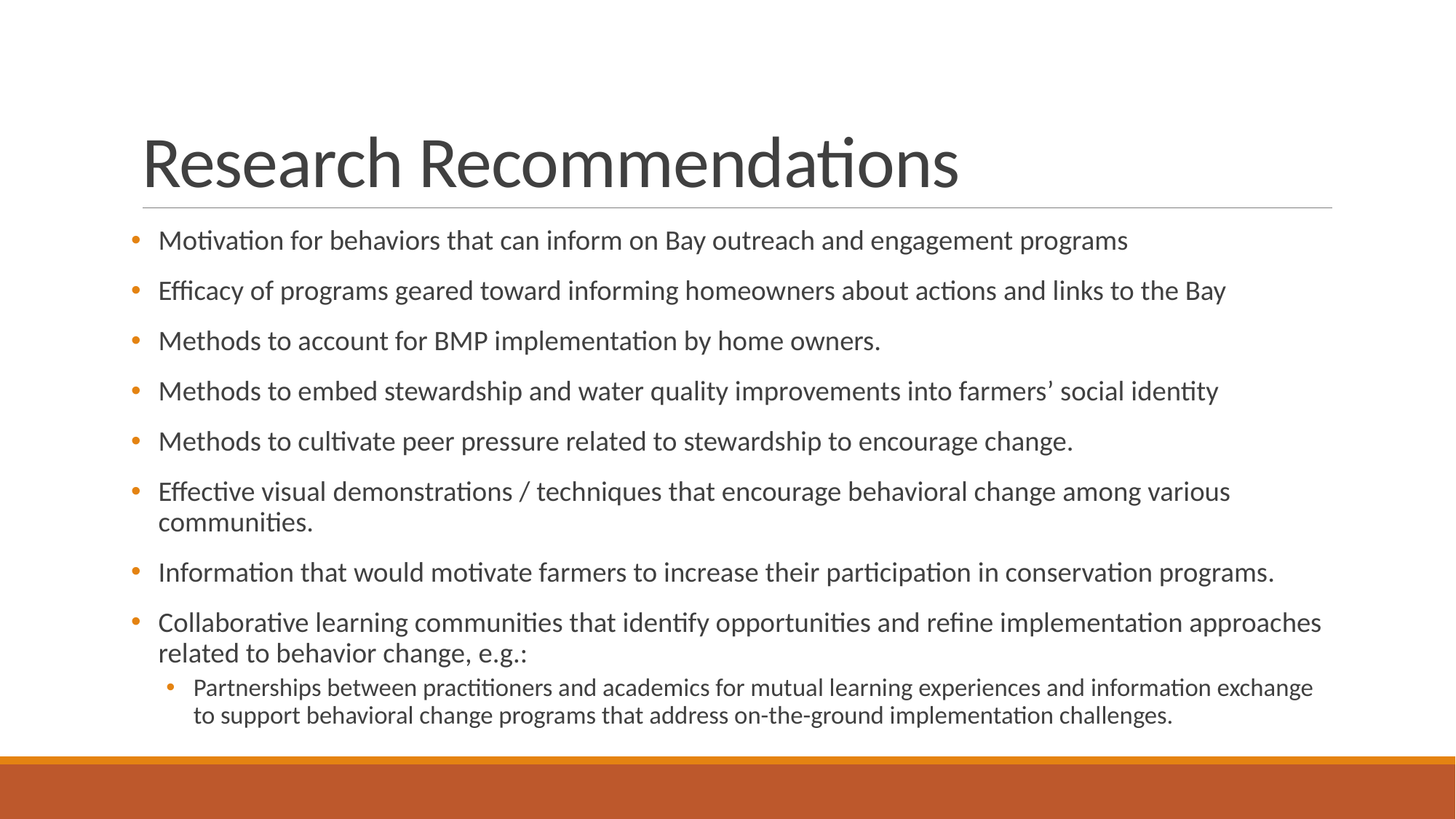

# Research Recommendations
Motivation for behaviors that can inform on Bay outreach and engagement programs
Efficacy of programs geared toward informing homeowners about actions and links to the Bay
Methods to account for BMP implementation by home owners.
Methods to embed stewardship and water quality improvements into farmers’ social identity
Methods to cultivate peer pressure related to stewardship to encourage change.
Effective visual demonstrations / techniques that encourage behavioral change among various communities.
Information that would motivate farmers to increase their participation in conservation programs.
Collaborative learning communities that identify opportunities and refine implementation approaches related to behavior change, e.g.:
Partnerships between practitioners and academics for mutual learning experiences and information exchange to support behavioral change programs that address on-the-ground implementation challenges.